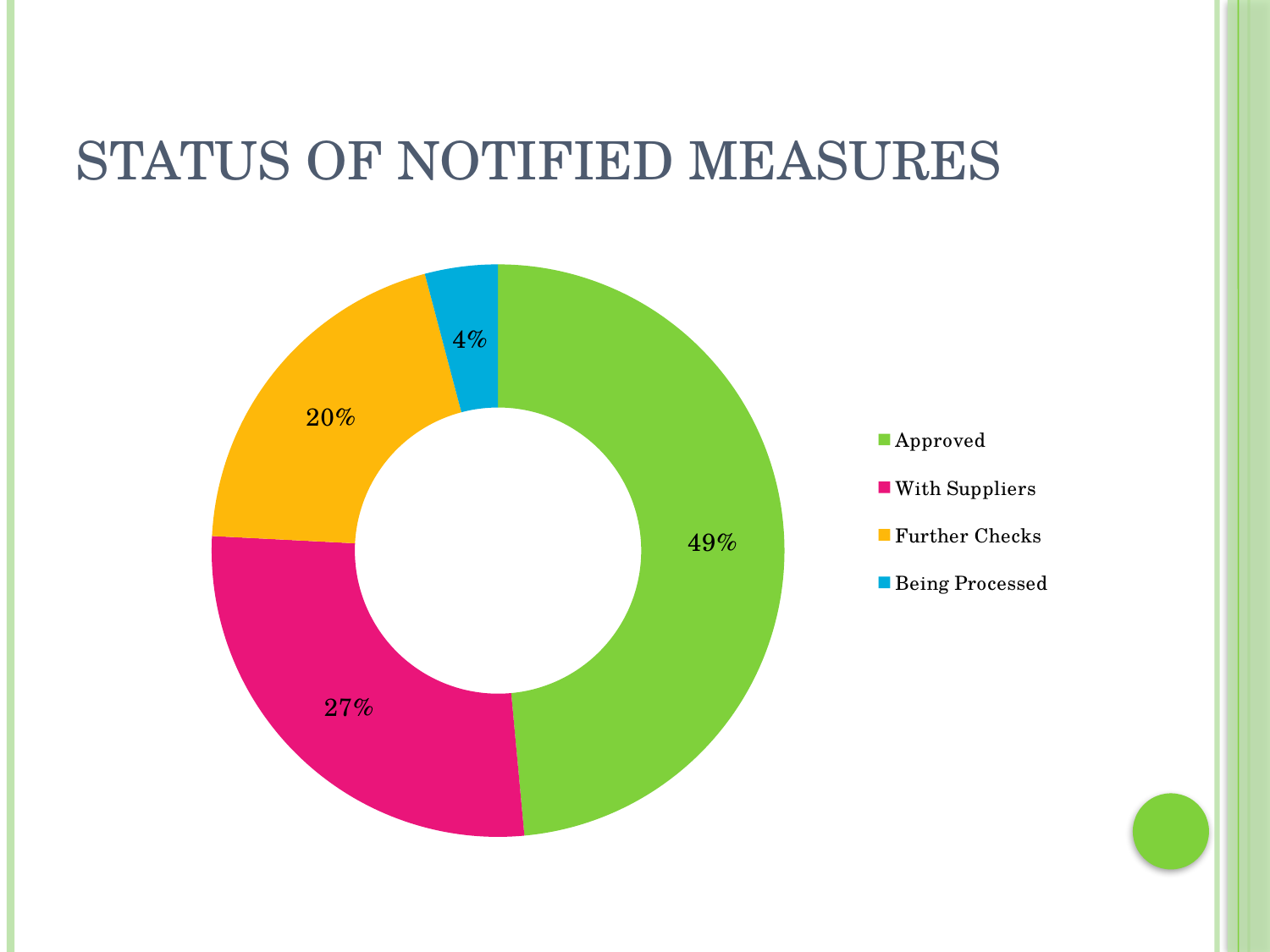

# Status of Notified Measures

### Chart

| Category |  |
|---|---|
| Approved | 94305.0 |
| With Suppliers | 53000.0 |
| Further Checks | 39000.0 |
| Being Processed | 8000.0 |